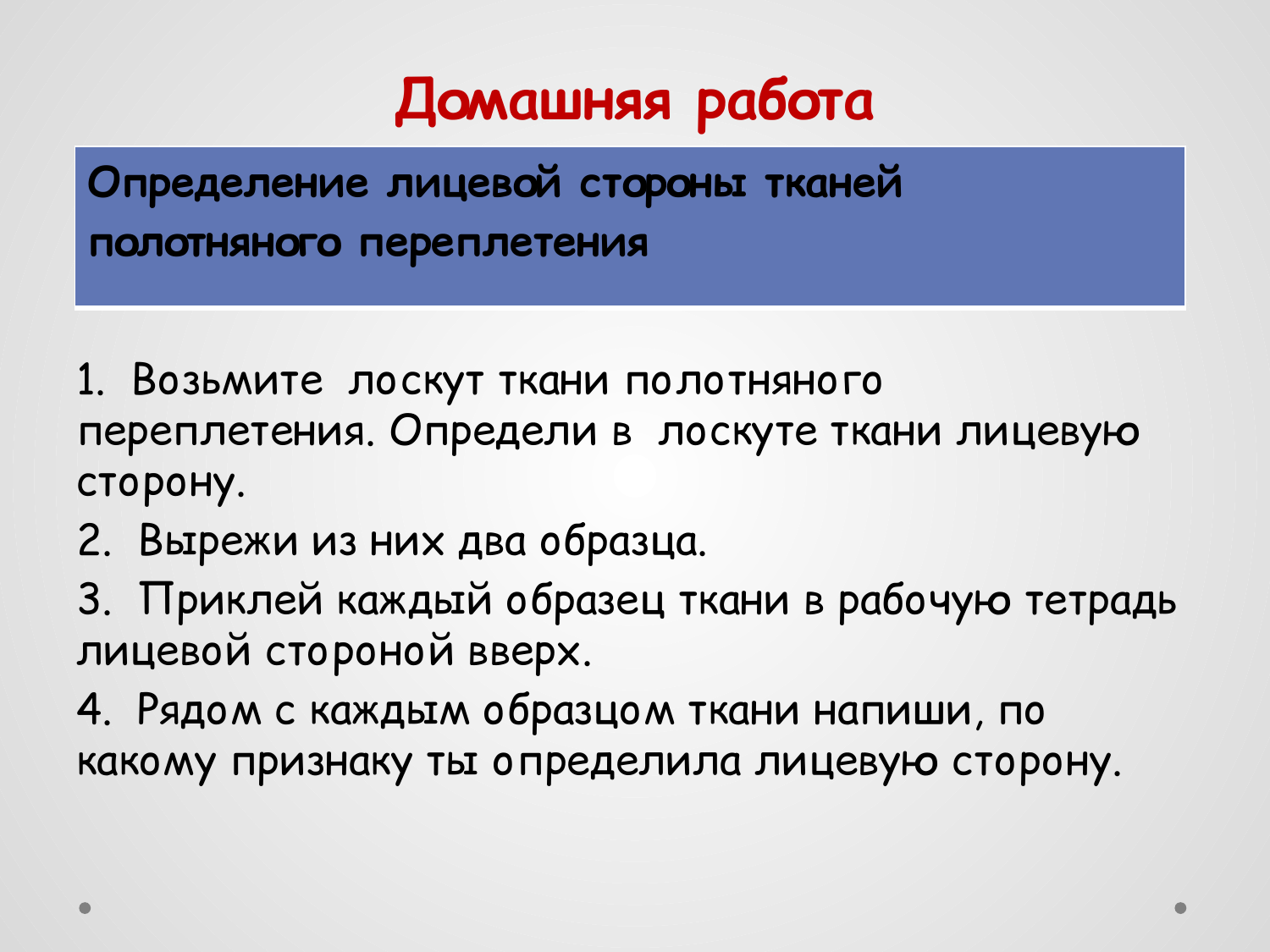

# Домашняя работа
| Определение лицевой стороны тканей полотняного переплетения |
| --- |

1.  Возьмите  лоскут ткани полотняного переплетения. Определи в  лоскуте ткани лицевую сторону.
2.  Вырежи из них два образца.
3.  Приклей каждый образец ткани в рабочую тетрадь лицевой стороной вверх.
4.  Рядом с каждым образцом ткани напиши, по какому при­знаку ты определила лицевую сторону.